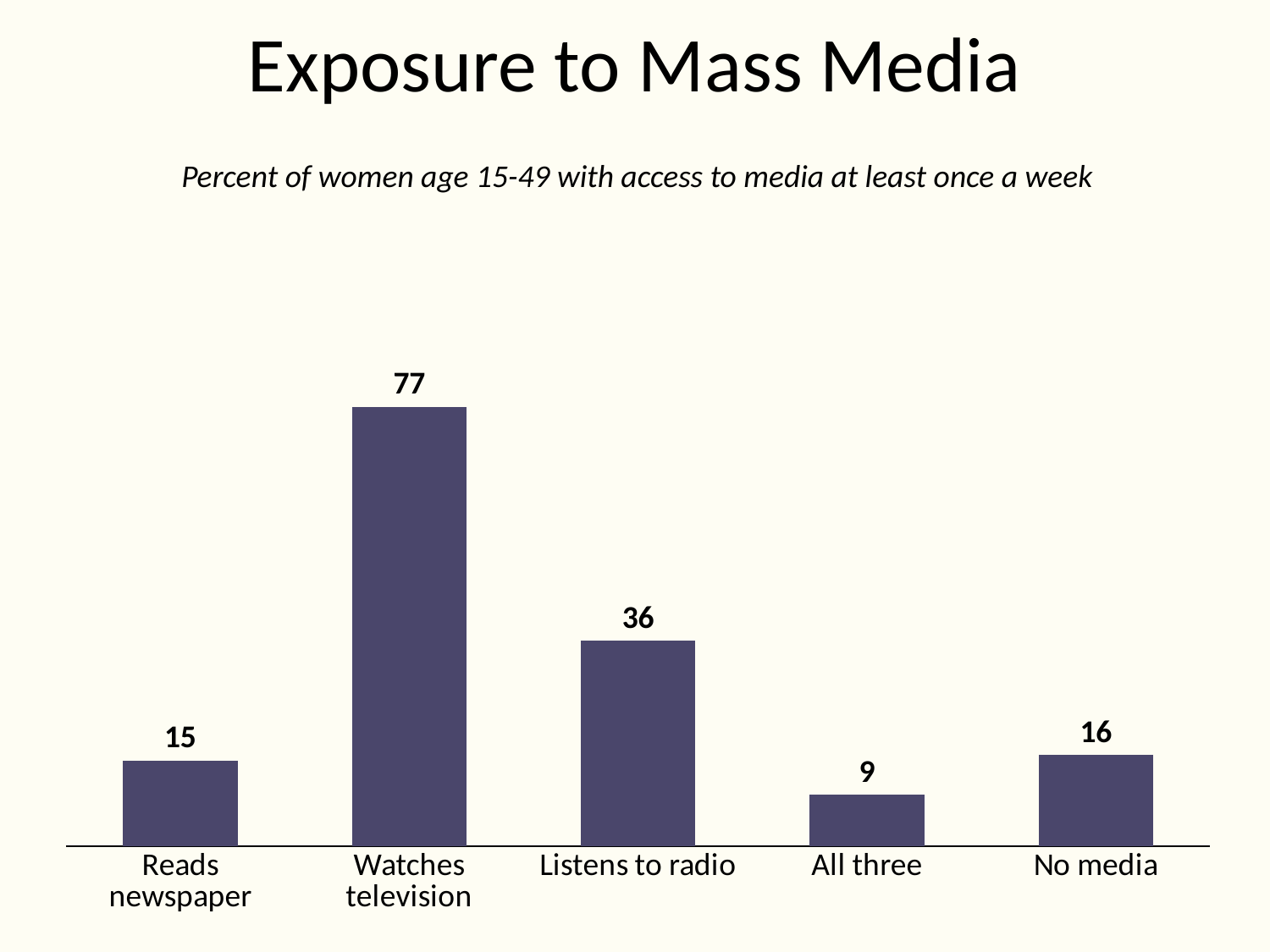

# Exposure to Mass Media
Percent of women age 15-49 with access to media at least once a week

### Chart

| Category | Women |
|---|---|
| Reads newspaper | 15.0 |
| Watches television | 77.0 |
| Listens to radio | 36.0 |
| All three | 9.0 |
| No media | 16.0 |